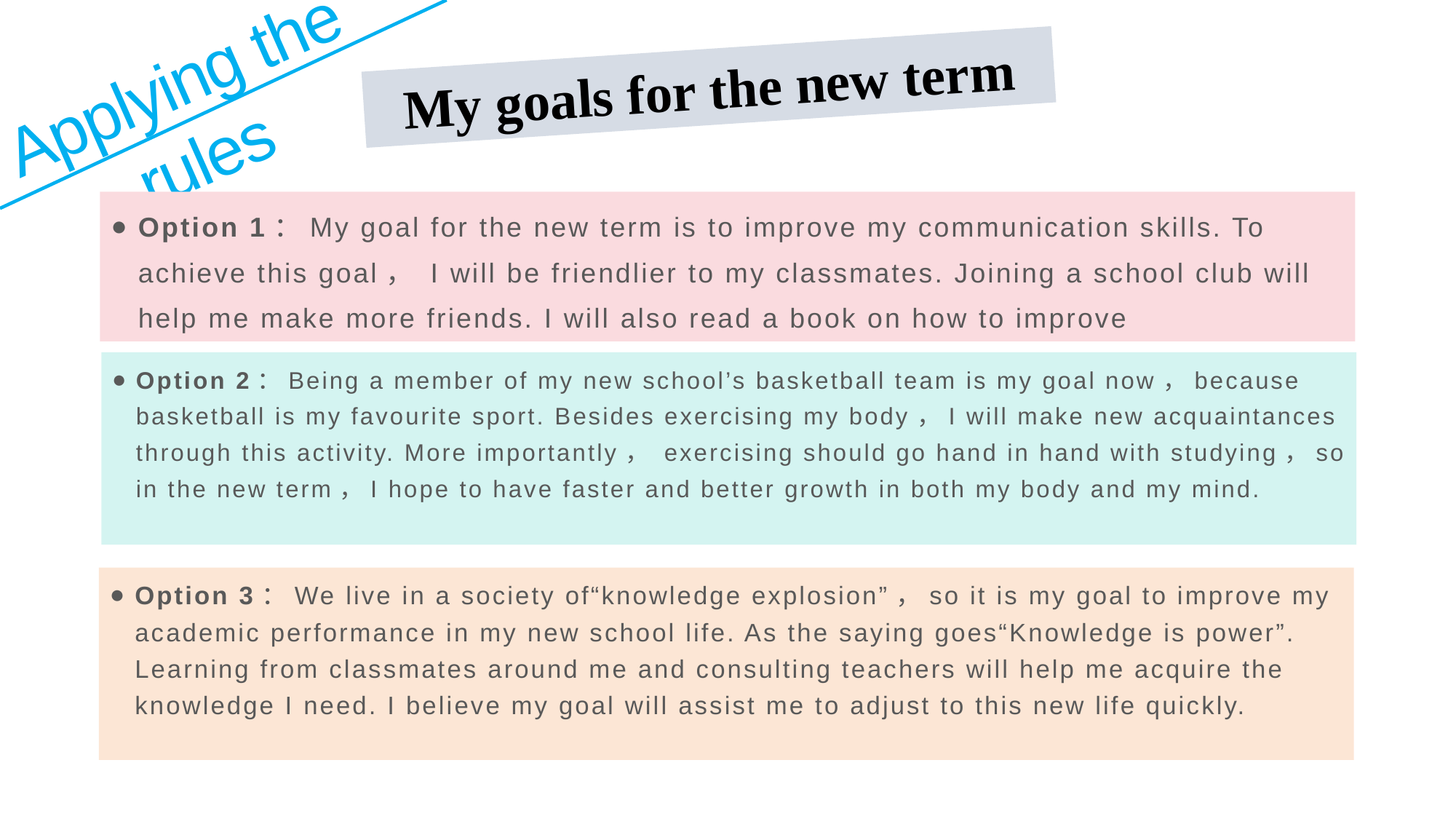

Applying the rules
My goals for the new term
Option 1：My goal for the new term is to improve my communication skills. To achieve this goal， I will be friendlier to my classmates. Joining a school club will help me make more friends. I will also read a book on how to improve communication skills. I will succeed!
Option 2：Being a member of my new school’s basketball team is my goal now，because basketball is my favourite sport. Besides exercising my body，I will make new acquaintances through this activity. More importantly， exercising should go hand in hand with studying，so in the new term，I hope to have faster and better growth in both my body and my mind.
Option 3：We live in a society of“knowledge explosion”，so it is my goal to improve my academic performance in my new school life. As the saying goes“Knowledge is power”. Learning from classmates around me and consulting teachers will help me acquire the knowledge I need. I believe my goal will assist me to adjust to this new life quickly.